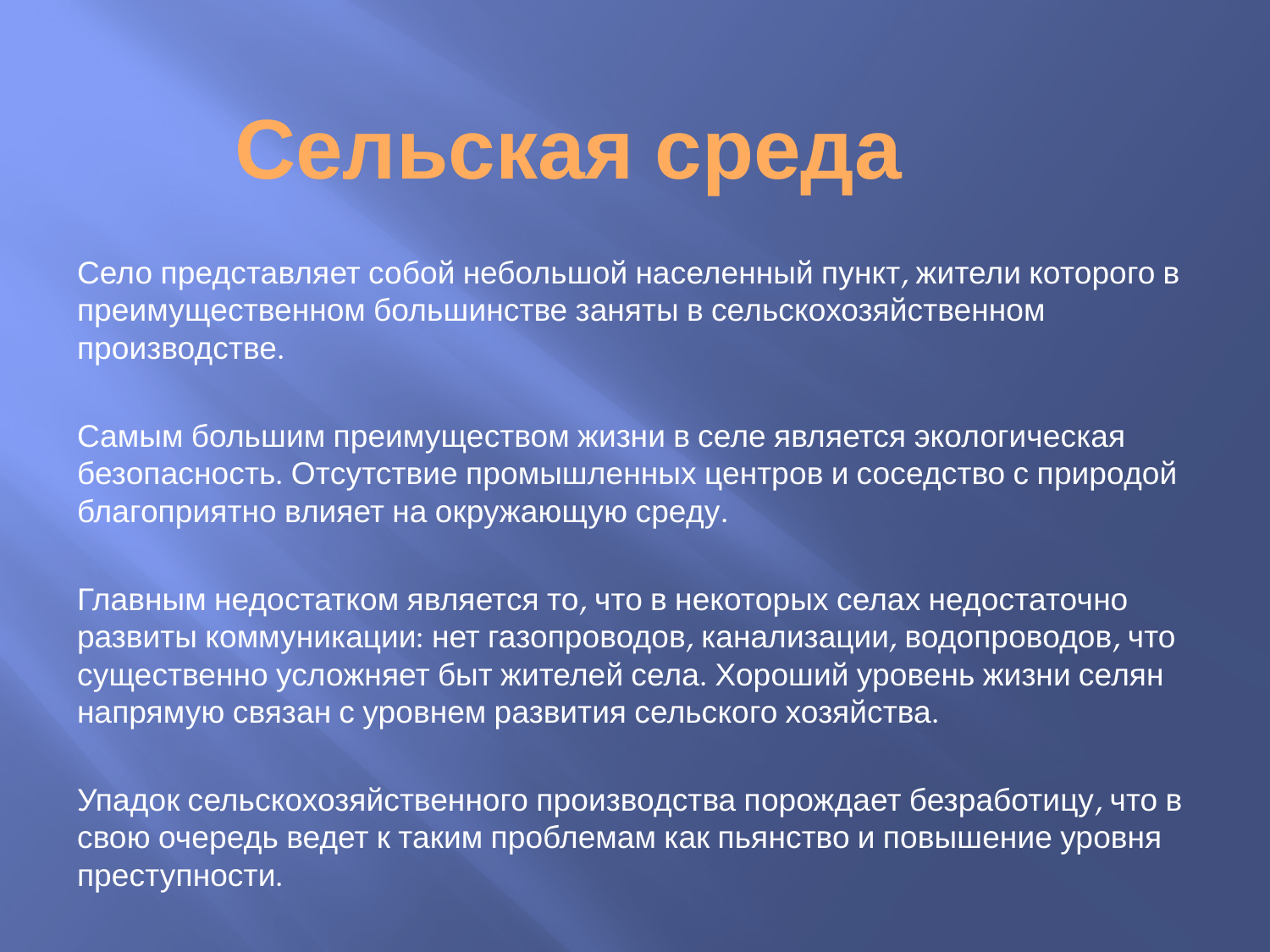

# Сельская среда
Село представляет собой небольшой населенный пункт, жители которого в преимущественном большинстве заняты в сельскохозяйственном производстве.

Самым большим преимуществом жизни в селе является экологическая безопасность. Отсутствие промышленных центров и соседство с природой благоприятно влияет на окружающую среду.

Главным недостатком является то, что в некоторых селах недостаточно развиты коммуникации: нет газопроводов, канализации, водопроводов, что существенно усложняет быт жителей села. Хороший уровень жизни селян напрямую связан с уровнем развития сельского хозяйства.

Упадок сельскохозяйственного производства порождает безработицу, что в свою очередь ведет к таким проблемам как пьянство и повышение уровня преступности.